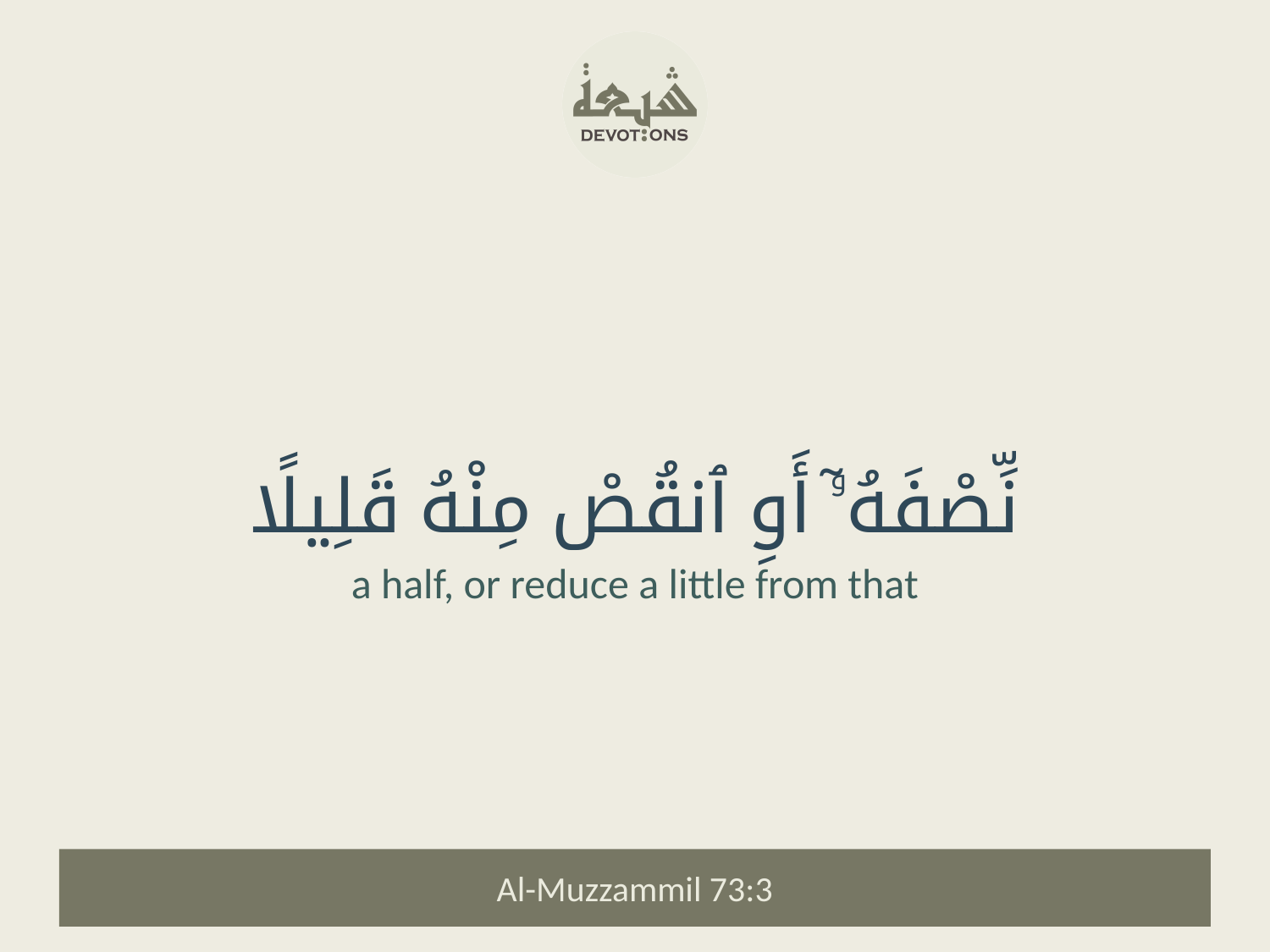

نِّصْفَهُۥٓ أَوِ ٱنقُصْ مِنْهُ قَلِيلًا
a half, or reduce a little from that
Al-Muzzammil 73:3